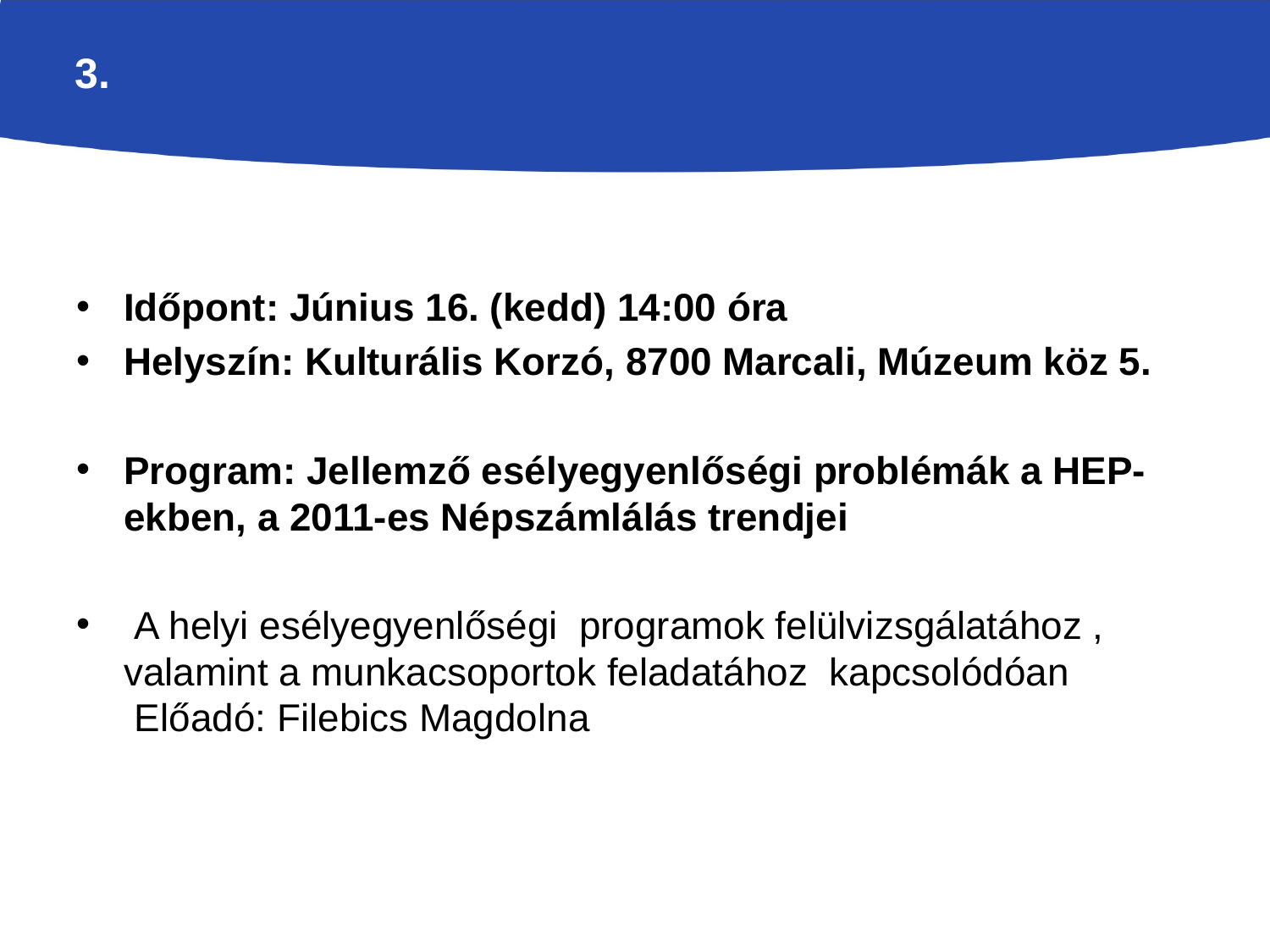

# 3.

Időpont: Június 16. (kedd) 14:00 óra
Helyszín: Kulturális Korzó, 8700 Marcali, Múzeum köz 5.

Program: Jellemző esélyegyenlőségi problémák a HEP-ekben, a 2011-es Népszámlálás trendjei

 A helyi esélyegyenlőségi  programok felülvizsgálatához , valamint a munkacsoportok feladatához  kapcsolódóan             Előadó: Filebics Magdolna